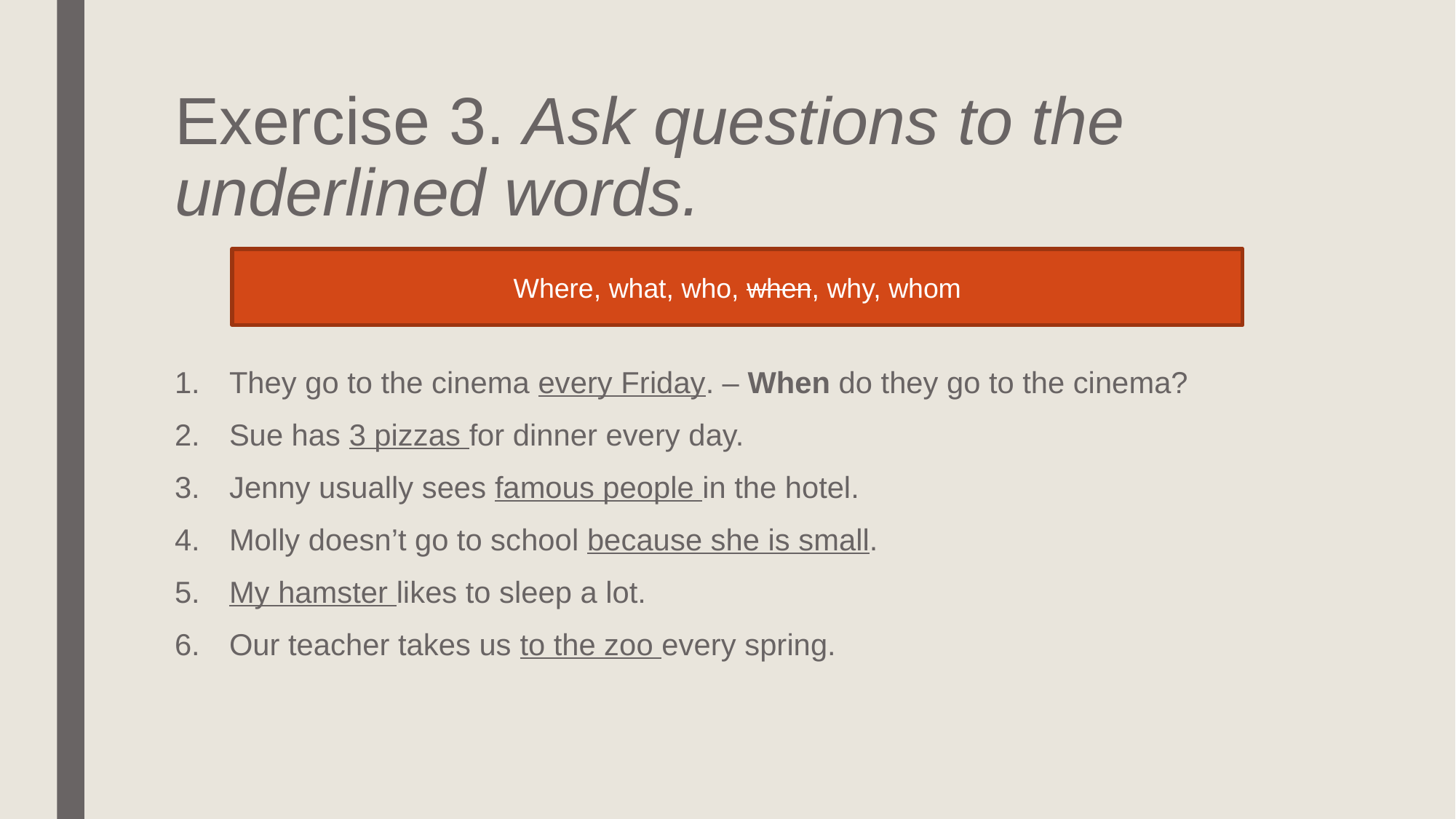

# Exercise 3. Ask questions to the underlined words.
Where, what, who, when, why, whom
They go to the cinema every Friday. – When do they go to the cinema?
Sue has 3 pizzas for dinner every day.
Jenny usually sees famous people in the hotel.
Molly doesn’t go to school because she is small.
My hamster likes to sleep a lot.
Our teacher takes us to the zoo every spring.